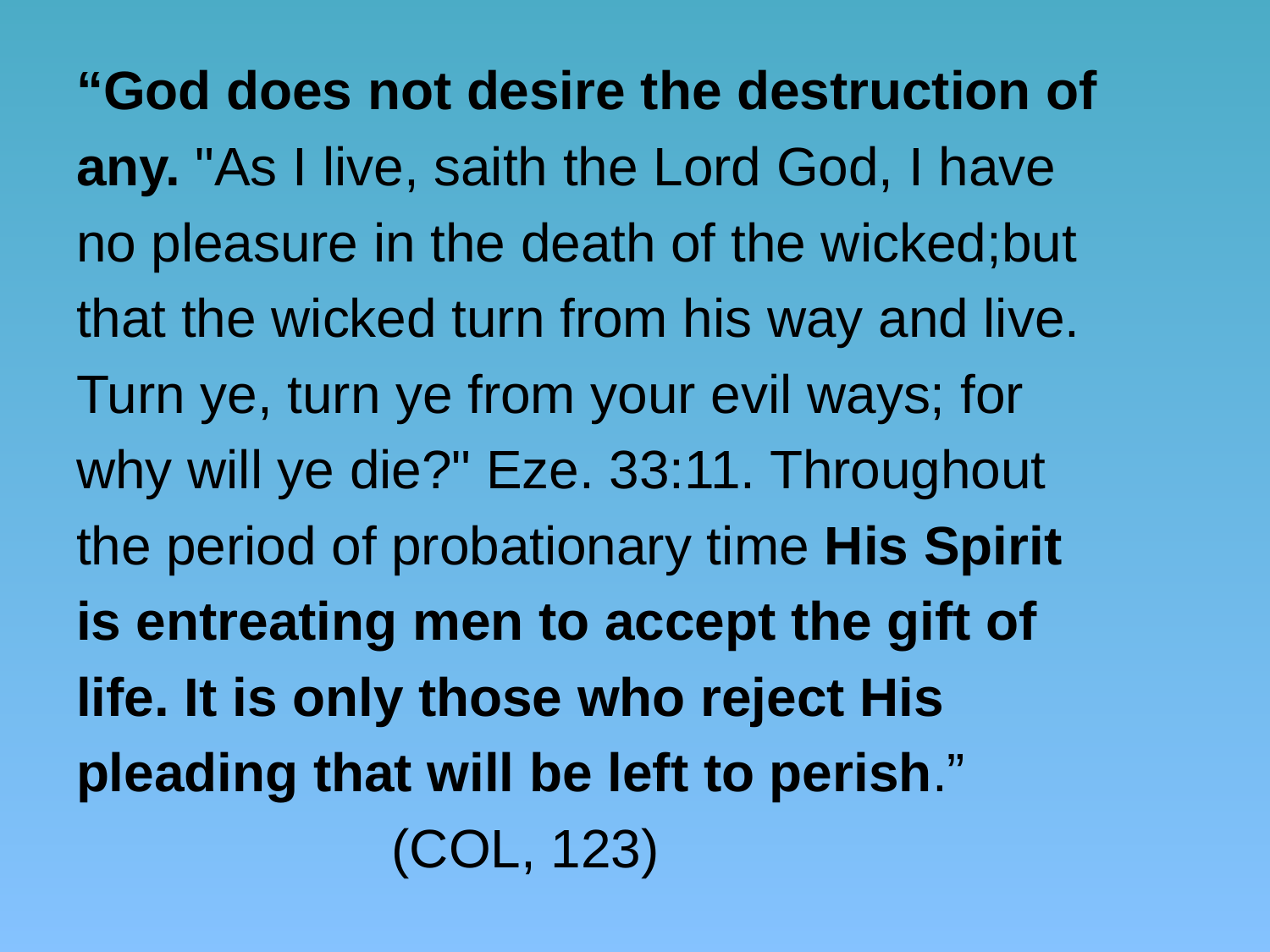

#
“God does not desire the destruction of
any. "As I live, saith the Lord God, I have
no pleasure in the death of the wicked;but
that the wicked turn from his way and live.
Turn ye, turn ye from your evil ways; for
why will ye die?" Eze. 33:11. Throughout
the period of probationary time His Spirit
is entreating men to accept the gift of
life. It is only those who reject His
pleading that will be left to perish.”
                     (COL, 123)